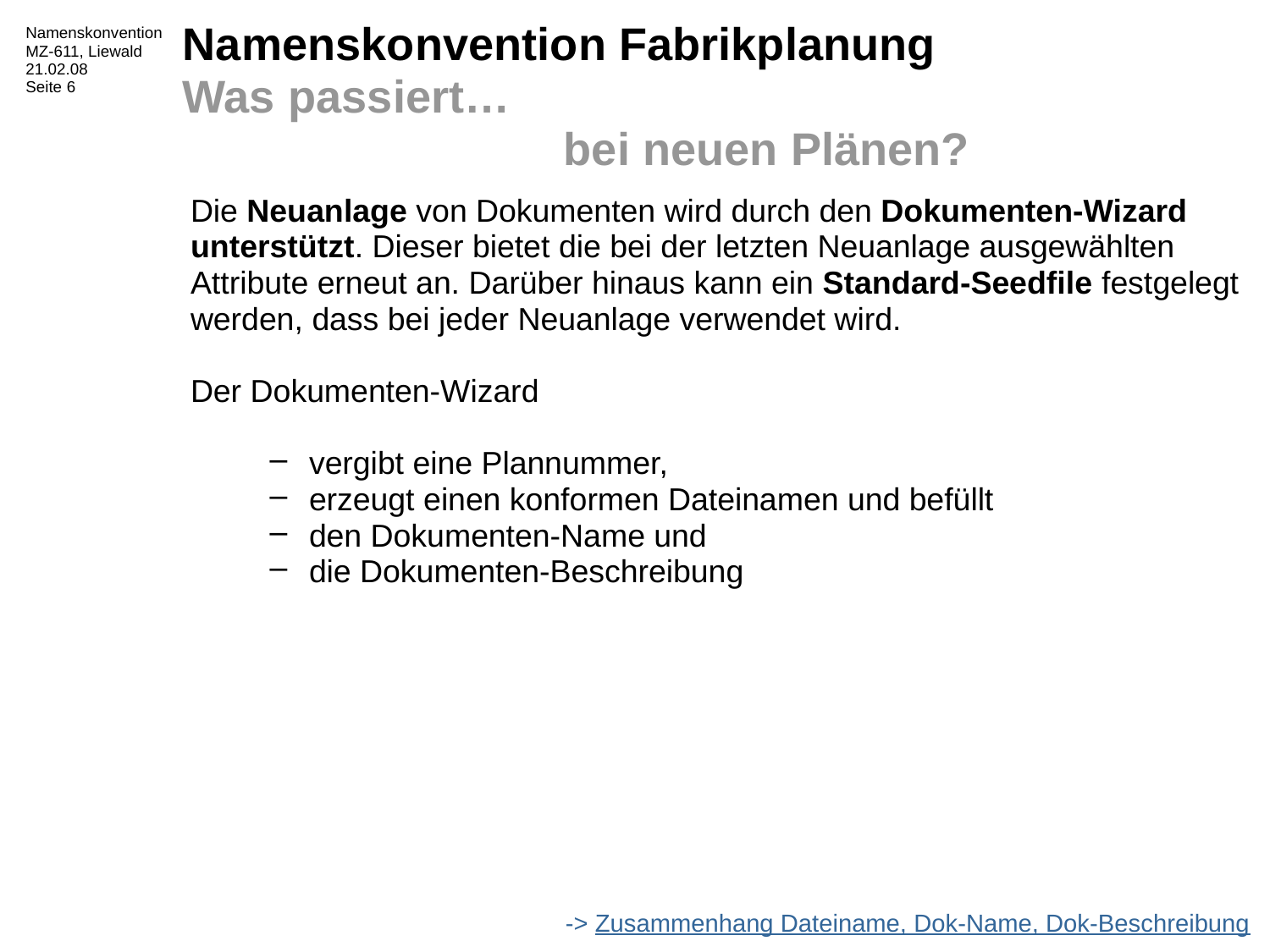

Namenskonvention Fabrikplanung
Was passiert…
			bei neuen Plänen?
Die Neuanlage von Dokumenten wird durch den Dokumenten-Wizard unterstützt. Dieser bietet die bei der letzten Neuanlage ausgewählten Attribute erneut an. Darüber hinaus kann ein Standard-Seedfile festgelegt werden, dass bei jeder Neuanlage verwendet wird.

Der Dokumenten-Wizard

vergibt eine Plannummer,
erzeugt einen konformen Dateinamen und befüllt
den Dokumenten-Name und
die Dokumenten-Beschreibung
-> Zusammenhang Dateiname, Dok-Name, Dok-Beschreibung